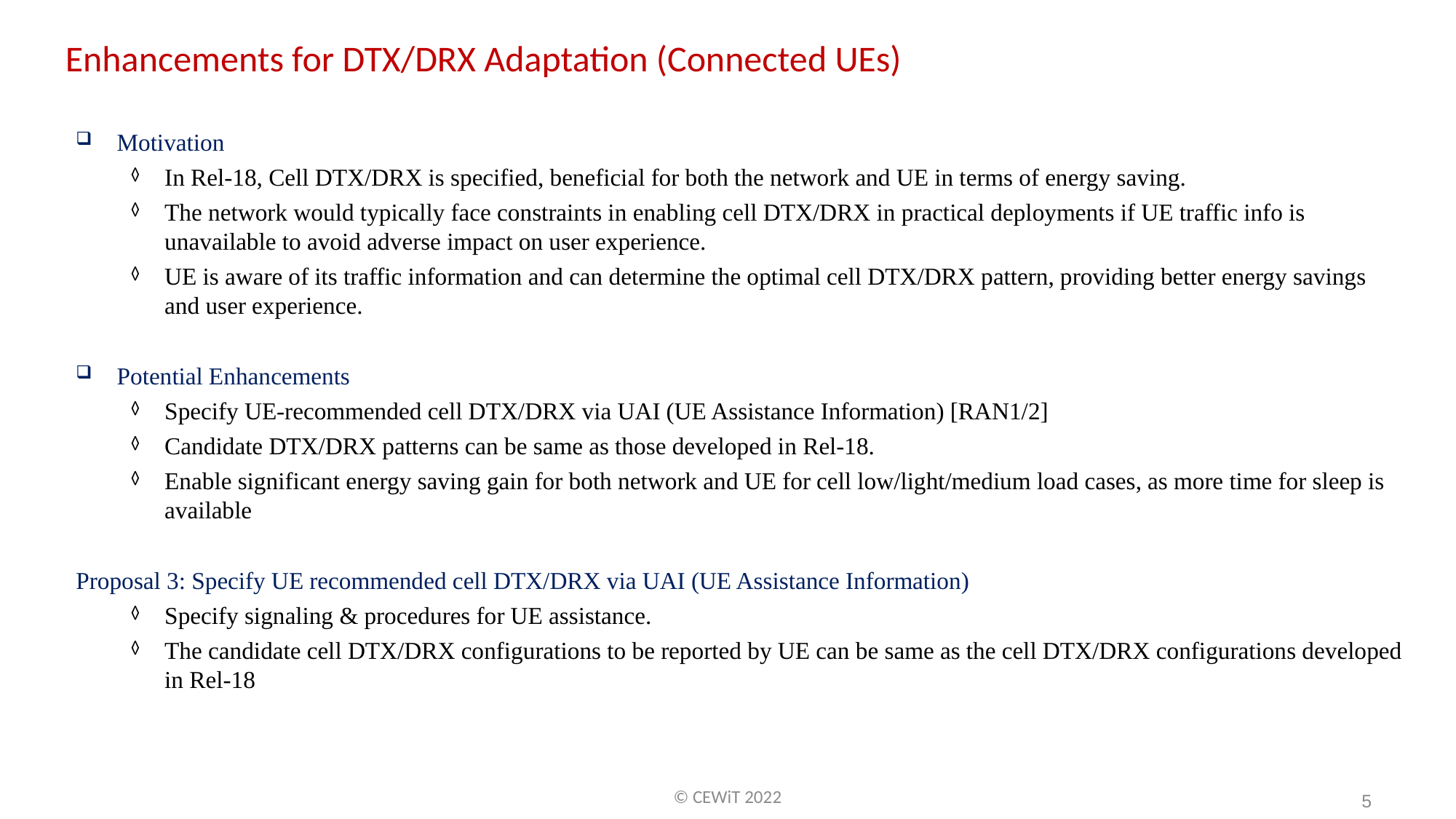

Enhancements for DTX/DRX Adaptation (Connected UEs)
Motivation
In Rel-18, Cell DTX/DRX is specified, beneficial for both the network and UE in terms of energy saving.
The network would typically face constraints in enabling cell DTX/DRX in practical deployments if UE traffic info is unavailable to avoid adverse impact on user experience.
UE is aware of its traffic information and can determine the optimal cell DTX/DRX pattern, providing better energy savings and user experience.

Potential Enhancements
Specify UE-recommended cell DTX/DRX via UAI (UE Assistance Information) [RAN1/2]
Candidate DTX/DRX patterns can be same as those developed in Rel-18.
Enable significant energy saving gain for both network and UE for cell low/light/medium load cases, as more time for sleep is available

Proposal 3: Specify UE recommended cell DTX/DRX via UAI (UE Assistance Information)
Specify signaling & procedures for UE assistance.
The candidate cell DTX/DRX configurations to be reported by UE can be same as the cell DTX/DRX configurations developed in Rel-18
© CEWiT 2022
5